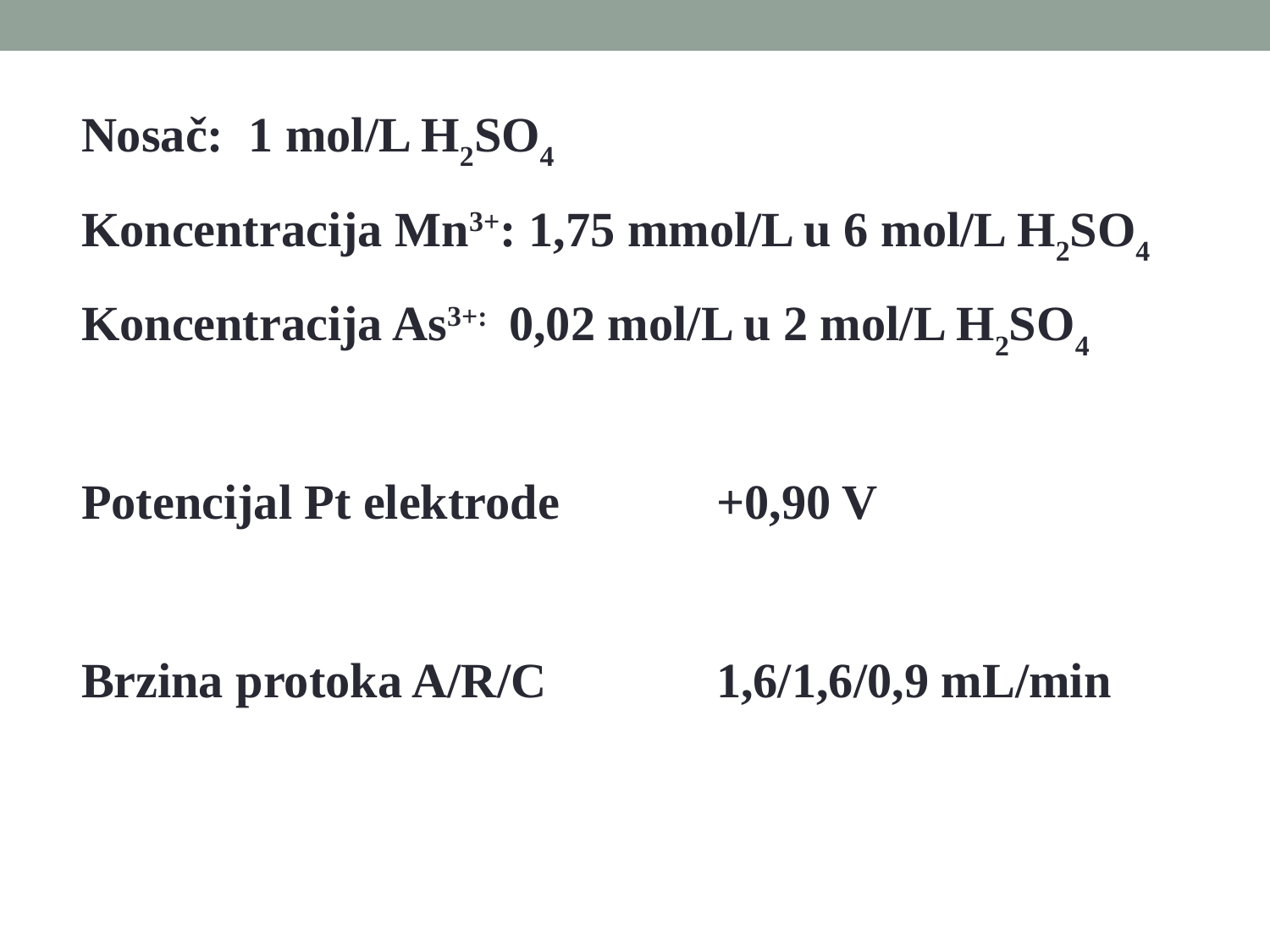

Nosač:  1 mol/L H2SO4
Koncentracija Mn3+: 1,75 mmol/L u 6 mol/L H2SO4
Koncentracija As3+:   0,02 mol/L u 2 mol/L H2SO4

Potencijal Pt elektrode		+0,90 V

Brzina protoka A/R/C 		1,6/1,6/0,9 mL/min